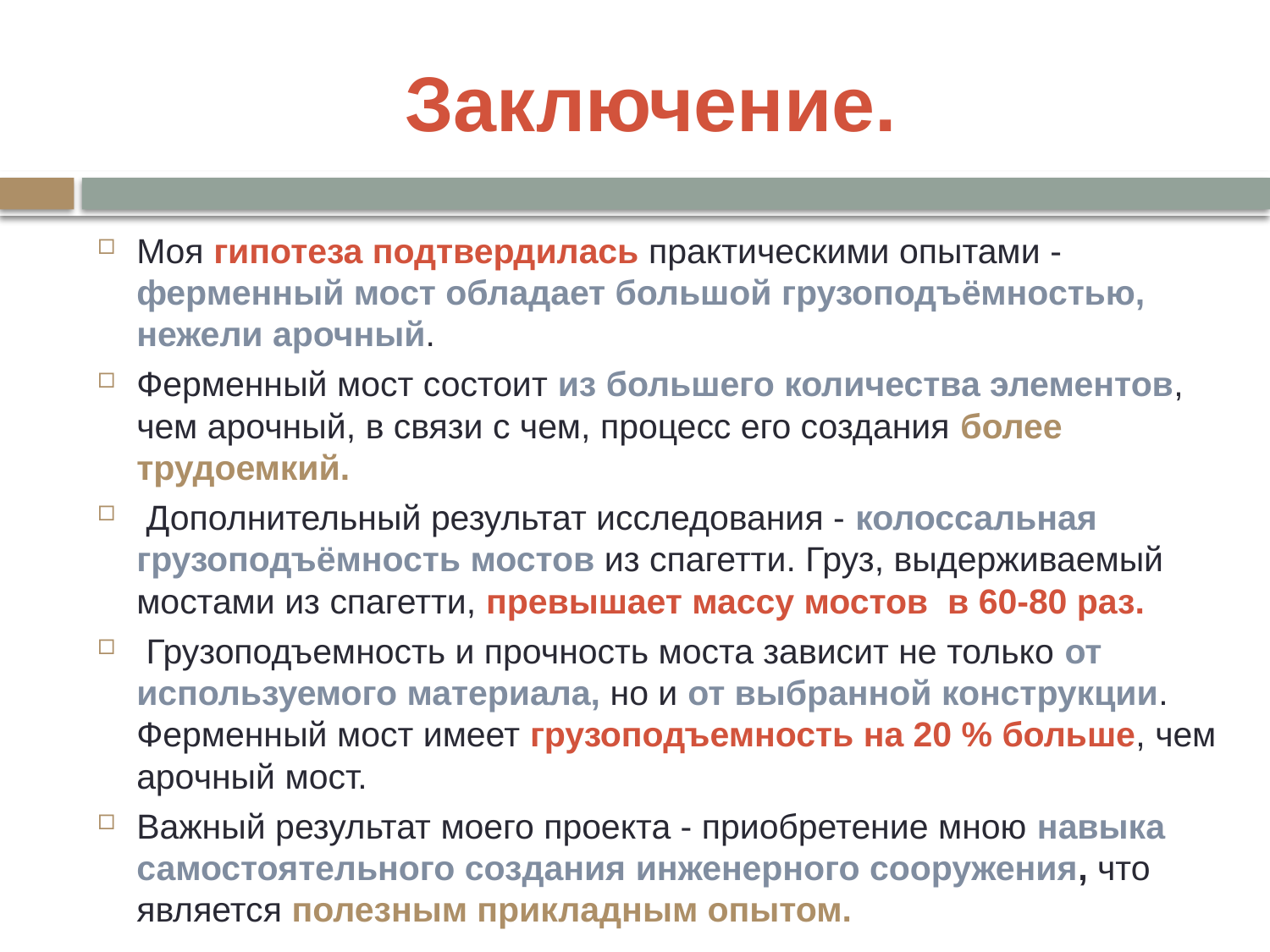

# Заключение.
Моя гипотеза подтвердилась практическими опытами - ферменный мост обладает большой грузоподъёмностью, нежели арочный.
Ферменный мост состоит из большего количества элементов, чем арочный, в связи с чем, процесс его создания более трудоемкий.
 Дополнительный результат исследования - колоссальная грузоподъёмность мостов из спагетти. Груз, выдерживаемый мостами из спагетти, превышает массу мостов  в 60-80 раз.
 Грузоподъемность и прочность моста зависит не только от используемого материала, но и от выбранной конструкции. Ферменный мост имеет грузоподъемность на 20 % больше, чем арочный мост.
Важный результат моего проекта - приобретение мною навыка самостоятельного создания инженерного сооружения, что является полезным прикладным опытом.